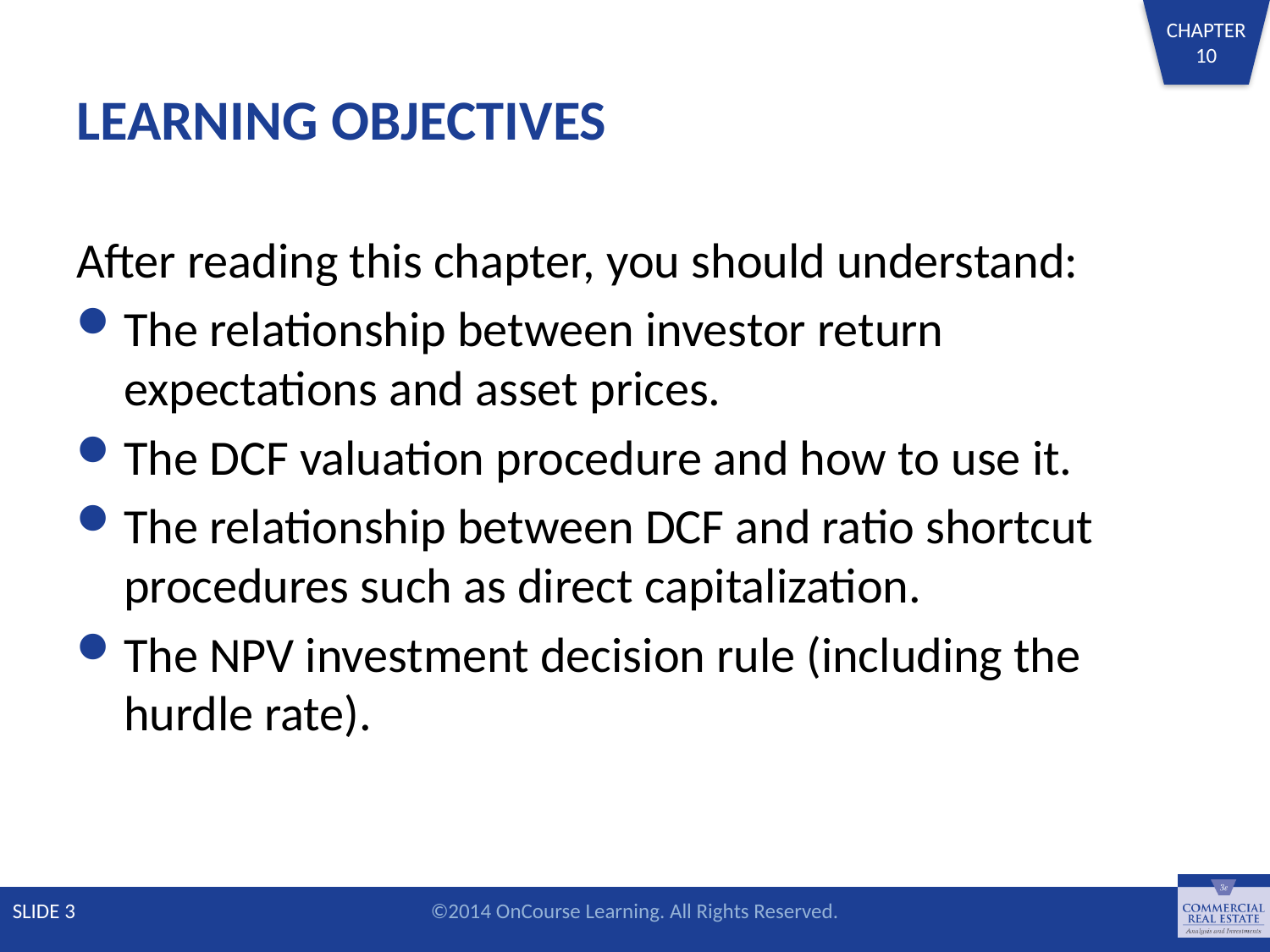

# LEARNING OBJECTIVES
After reading this chapter, you should understand:
The relationship between investor return expectations and asset prices.
The DCF valuation procedure and how to use it.
The relationship between DCF and ratio shortcut procedures such as direct capitalization.
The NPV investment decision rule (including the hurdle rate).
SLIDE 3